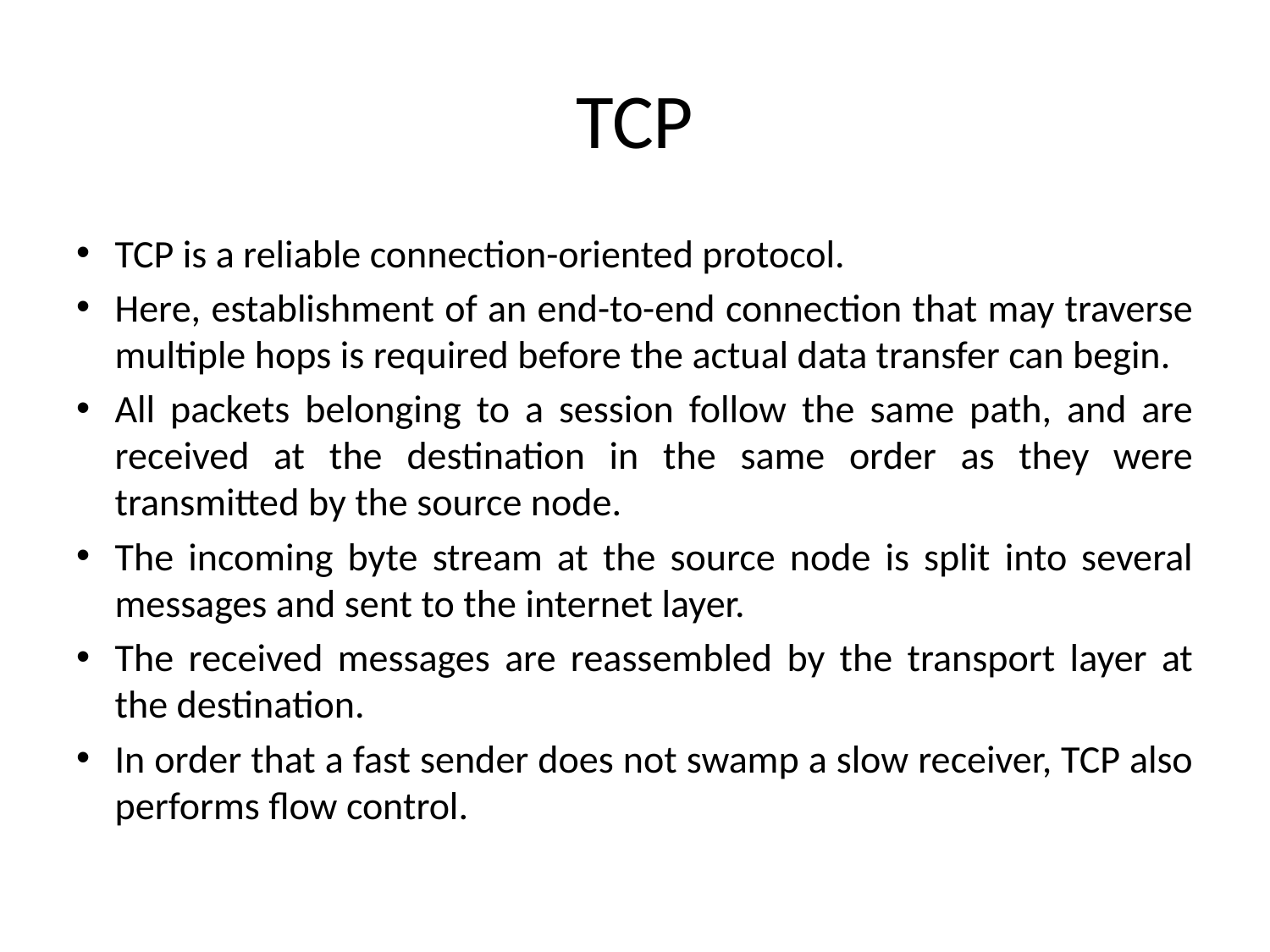

# TCP
TCP is a reliable connection-oriented protocol.
Here, establishment of an end-to-end connection that may traverse multiple hops is required before the actual data transfer can begin.
All packets belonging to a session follow the same path, and are received at the destination in the same order as they were transmitted by the source node.
The incoming byte stream at the source node is split into several messages and sent to the internet layer.
The received messages are reassembled by the transport layer at the destination.
In order that a fast sender does not swamp a slow receiver, TCP also performs flow control.